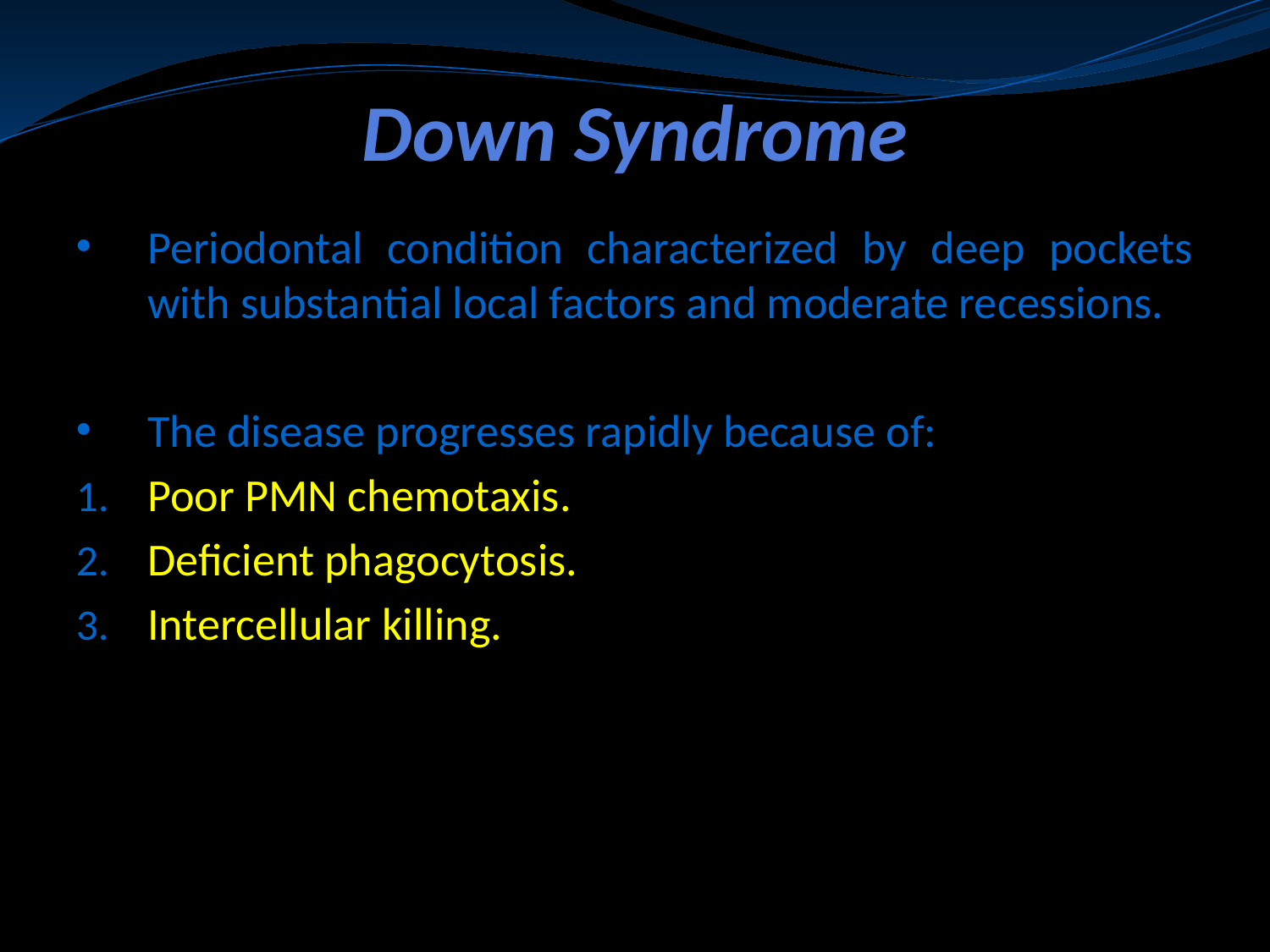

# Down Syndrome
Periodontal condition characterized by deep pockets with substantial local factors and moderate recessions.

The disease progresses rapidly because of:
Poor PMN chemotaxis.
Deficient phagocytosis.
Intercellular killing.